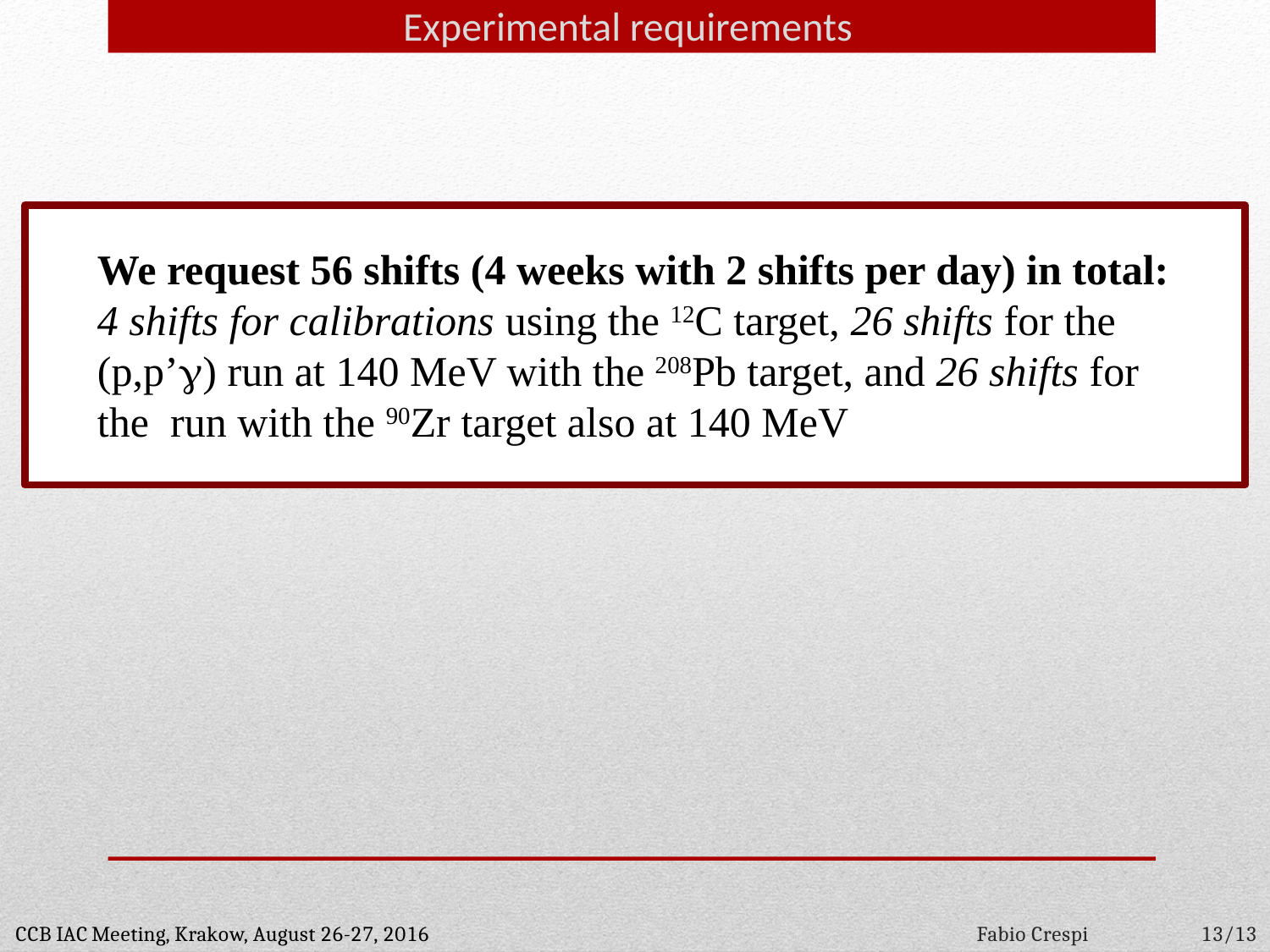

Experimental requirements

We request 56 shifts (4 weeks with 2 shifts per day) in total: 4 shifts for calibrations using the 12C target, 26 shifts for the (p,p’γ) run at 140 MeV with the 208Pb target, and 26 shifts for the  run with the 90Zr target also at 140 MeV
CCB IAC Meeting, Krakow, August 26-27, 2016
Fabio Crespi
13/13